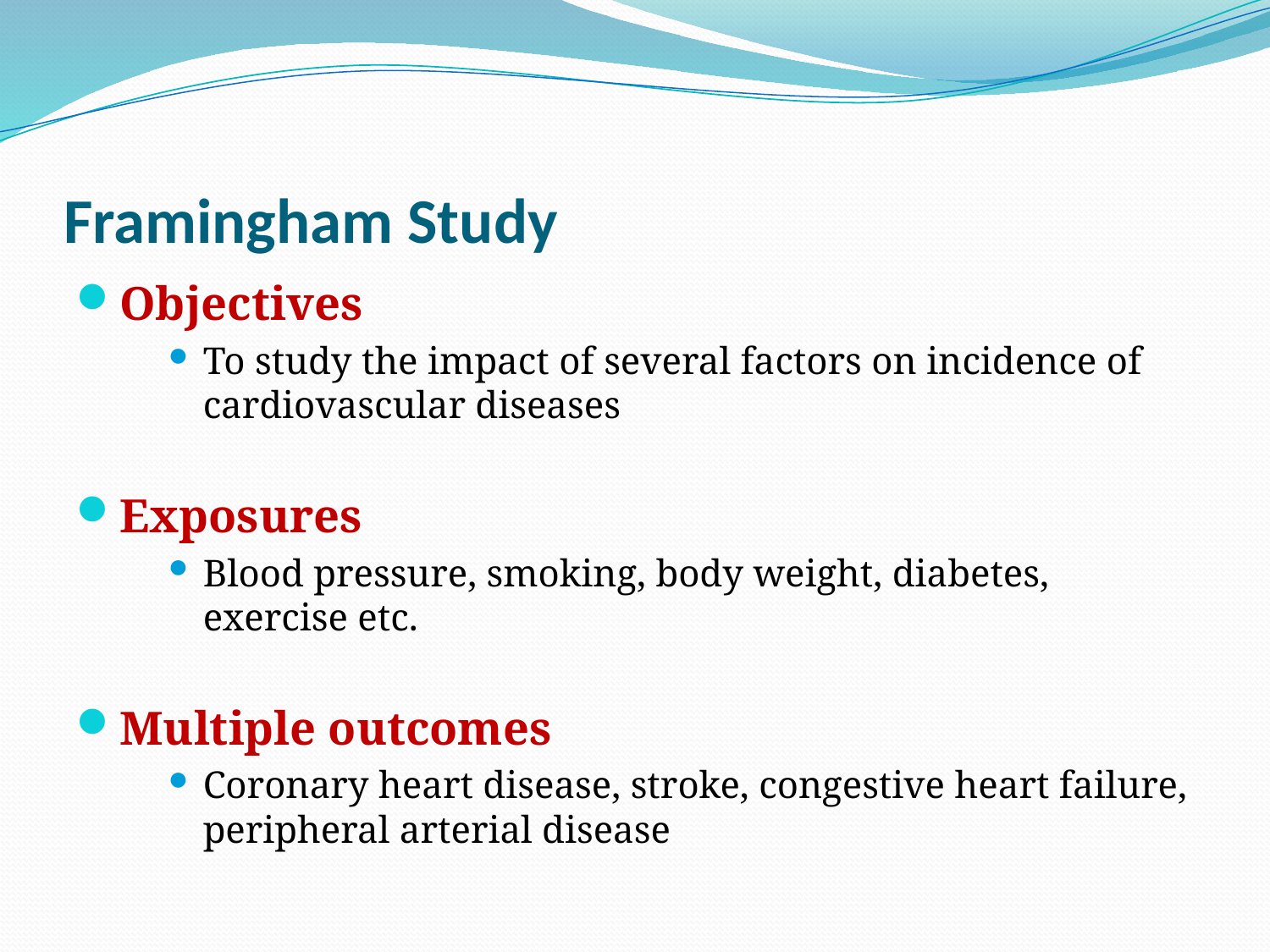

# Framingham Study
Objectives
To study the impact of several factors on incidence of cardiovascular diseases

Exposures
Blood pressure, smoking, body weight, diabetes, exercise etc.

Multiple outcomes
Coronary heart disease, stroke, congestive heart failure, peripheral arterial disease